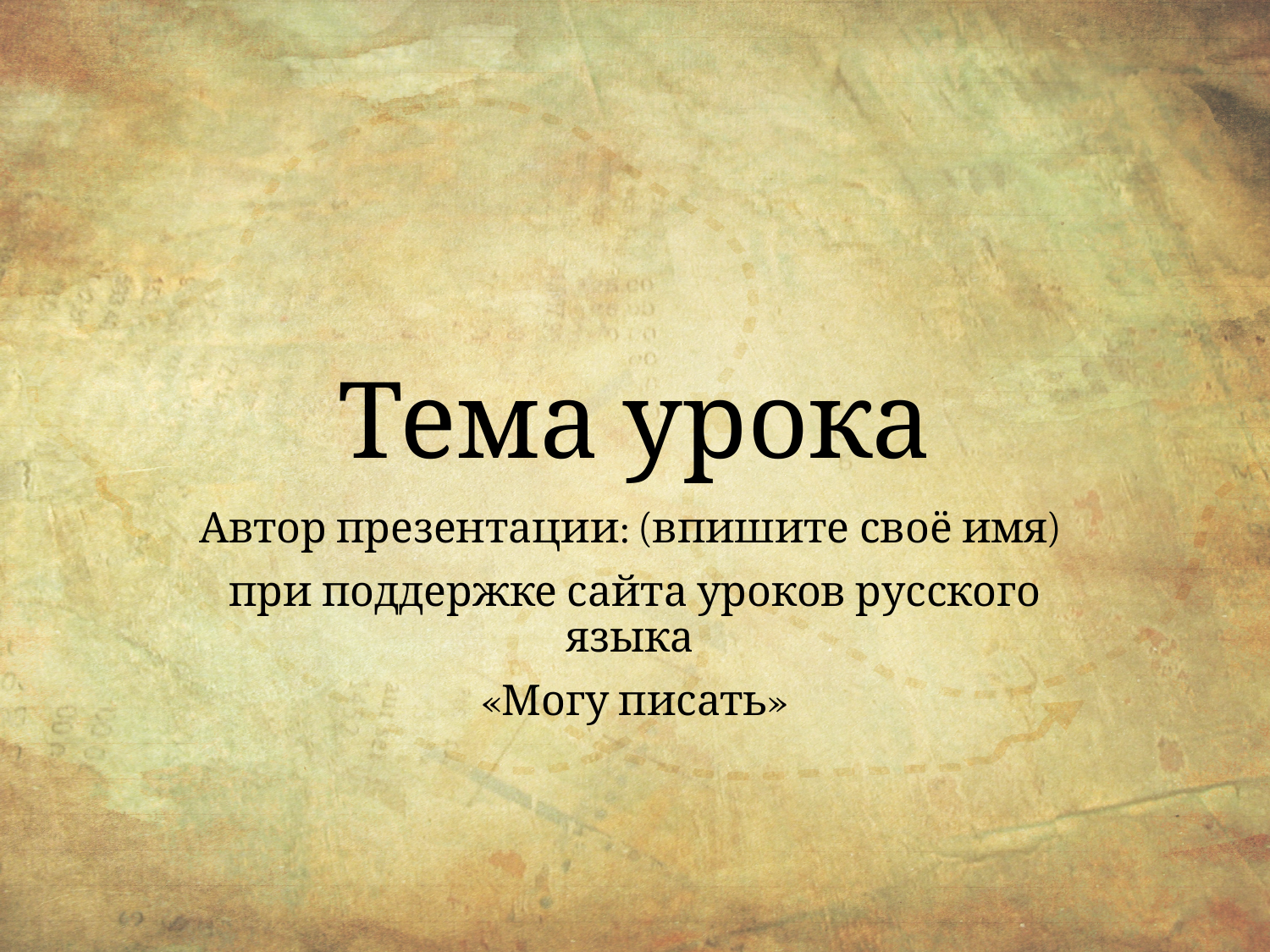

# Тема урока
Автор презентации: (впишите своё имя)
при поддержке сайта уроков русского языка
«Могу писать»